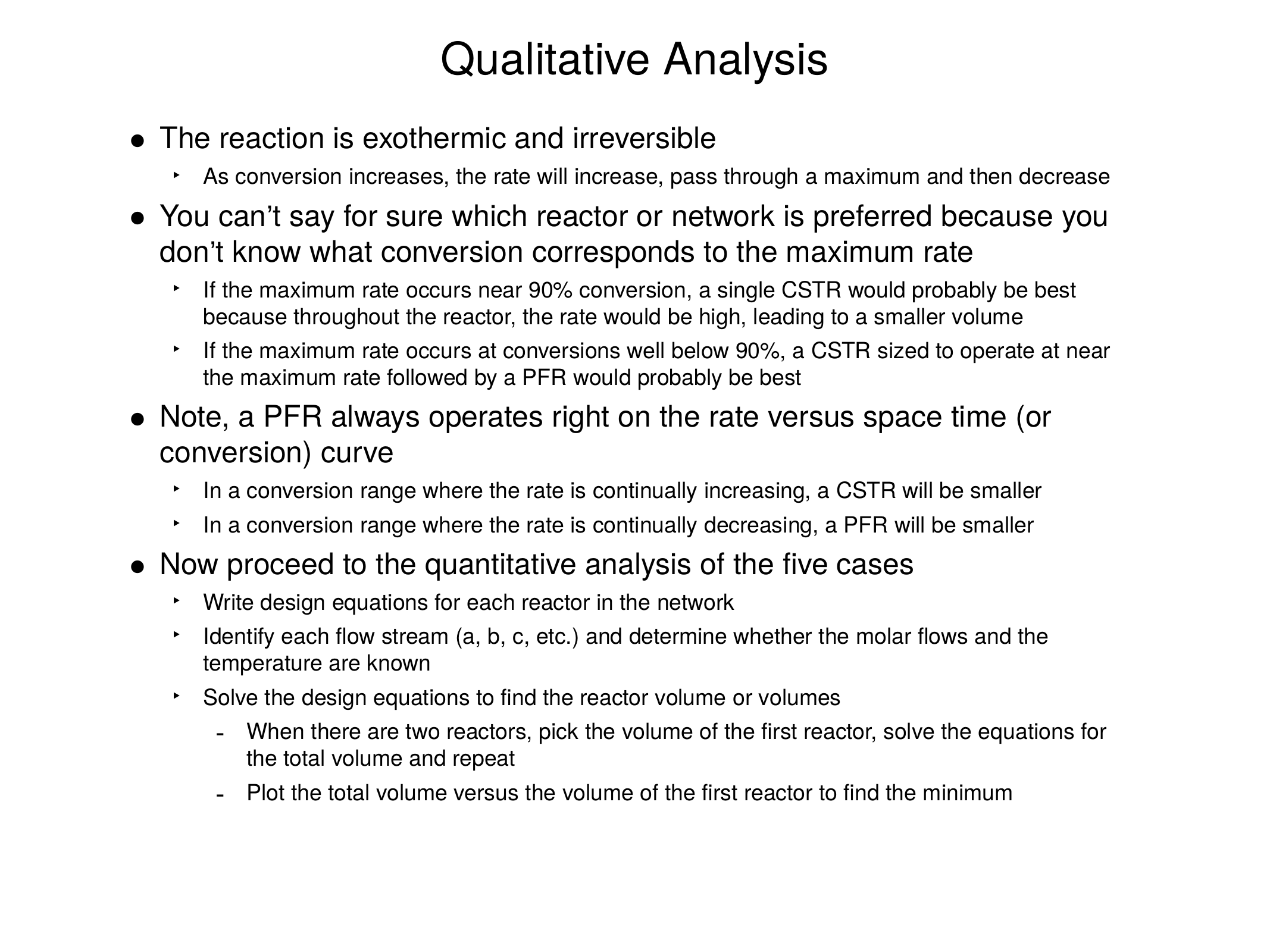

# Qualitative Analysis
The reaction is exothermic and irreversible
As conversion increases, the rate will increase, pass through a maximum and then decrease
You can’t say for sure which reactor or network is preferred because you don’t know what conversion corresponds to the maximum rate
If the maximum rate occurs near 90% conversion, a single CSTR would probably be best because throughout the reactor, the rate would be high, leading to a smaller volume
If the maximum rate occurs at conversions well below 90%, a CSTR sized to operate at near the maximum rate followed by a PFR would probably be best
Note, a PFR always operates right on the rate versus space time (or conversion) curve
In a conversion range where the rate is continually increasing, a CSTR will be smaller
In a conversion range where the rate is continually decreasing, a PFR will be smaller
Now proceed to the quantitative analysis of the five cases
Write design equations for each reactor in the network
Identify each flow stream (a, b, c, etc.) and determine whether the molar flows and the temperature are known
Solve the design equations to find the reactor volume or volumes
When there are two reactors, pick the volume of the first reactor, solve the equations for the total volume and repeat
Plot the total volume versus the volume of the first reactor to find the minimum